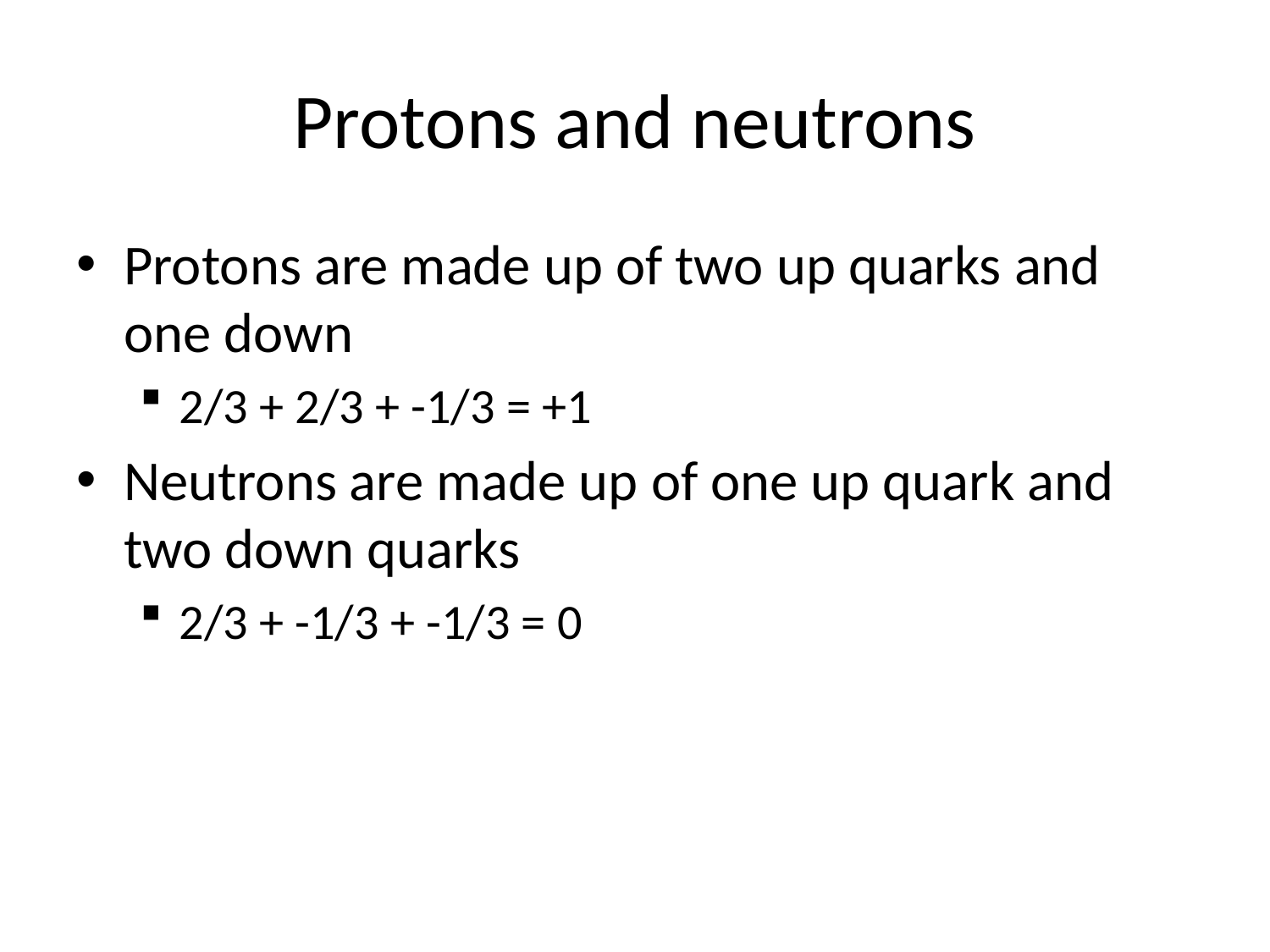

# Protons and neutrons
Protons are made up of two up quarks and one down
2/3 + 2/3 + -1/3 = +1
Neutrons are made up of one up quark and two down quarks
2/3 + -1/3 + -1/3 = 0